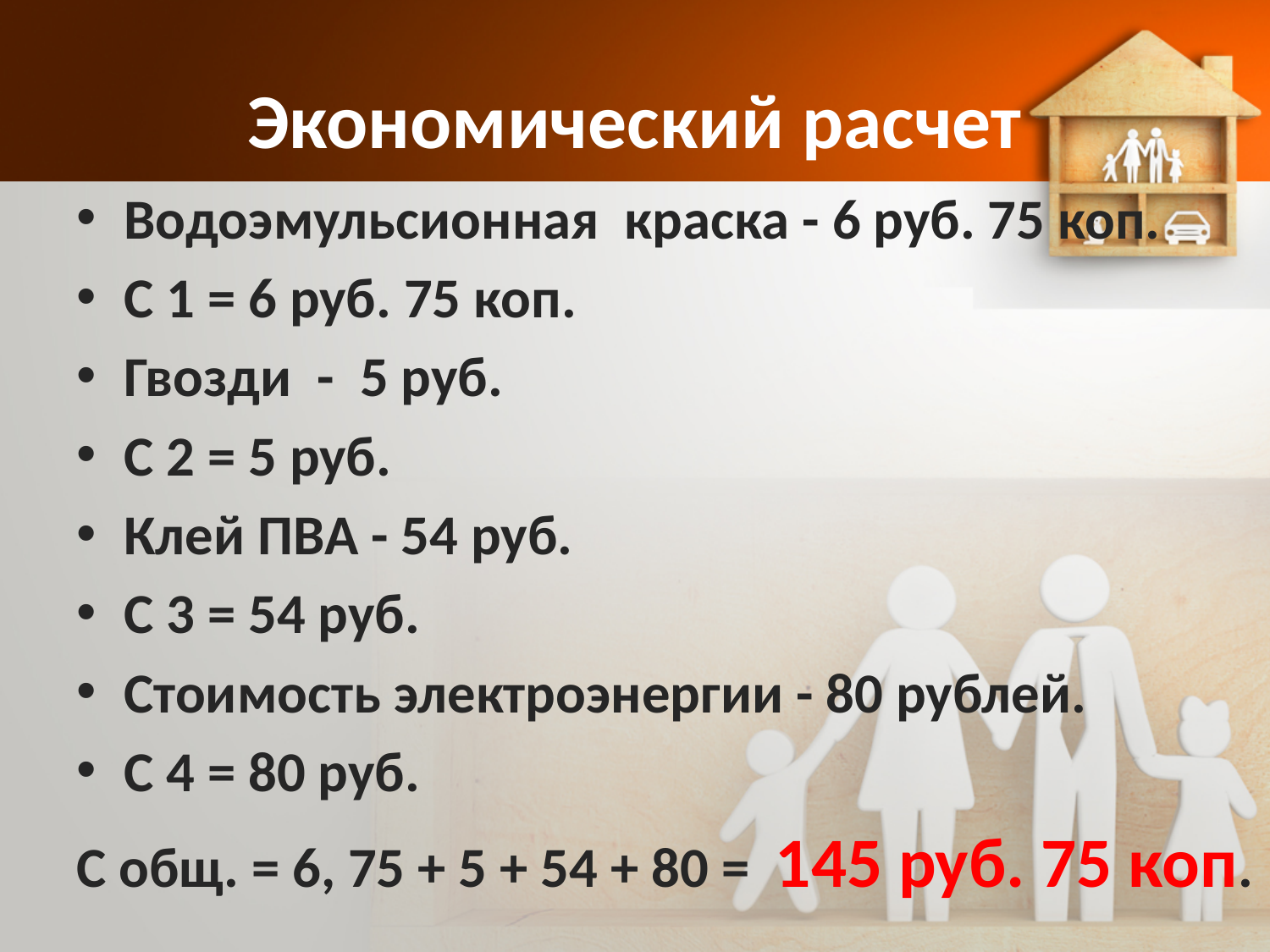

# Экономический расчет
Водоэмульсионная  краска - 6 руб. 75 коп.
С 1 = 6 руб. 75 коп.
Гвозди  -  5 руб.
С 2 = 5 руб.
Клей ПВА - 54 руб.
С 3 = 54 руб.
Стоимость электроэнергии - 80 рублей.
С 4 = 80 руб.
С общ. = 6, 75 + 5 + 54 + 80 =  145 руб. 75 коп.